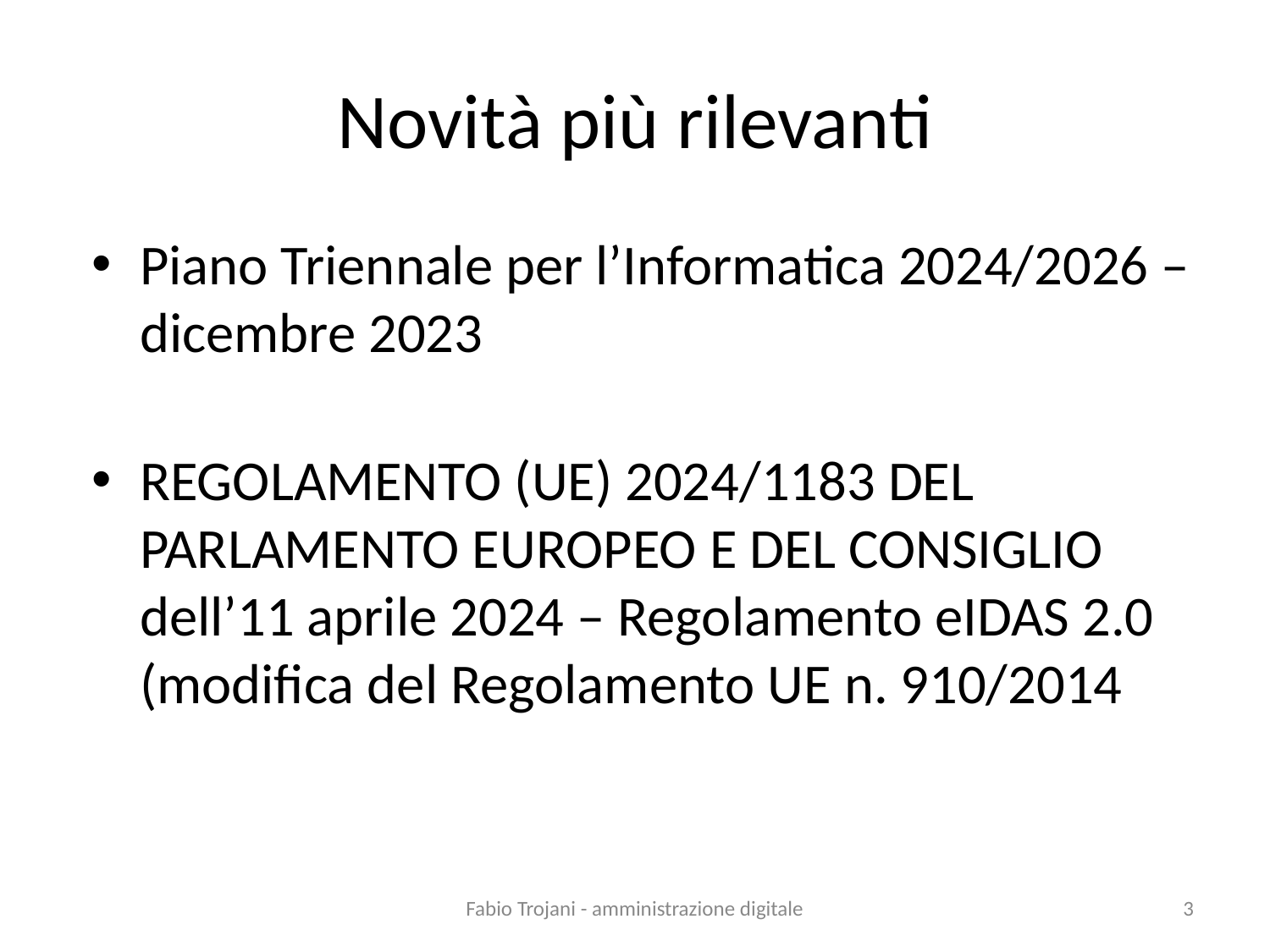

# Novità più rilevanti
Piano Triennale per l’Informatica 2024/2026 – dicembre 2023

REGOLAMENTO (UE) 2024/1183 DEL PARLAMENTO EUROPEO E DEL CONSIGLIO dell’11 aprile 2024 – Regolamento eIDAS 2.0 (modifica del Regolamento UE n. 910/2014
Fabio Trojani - amministrazione digitale
3